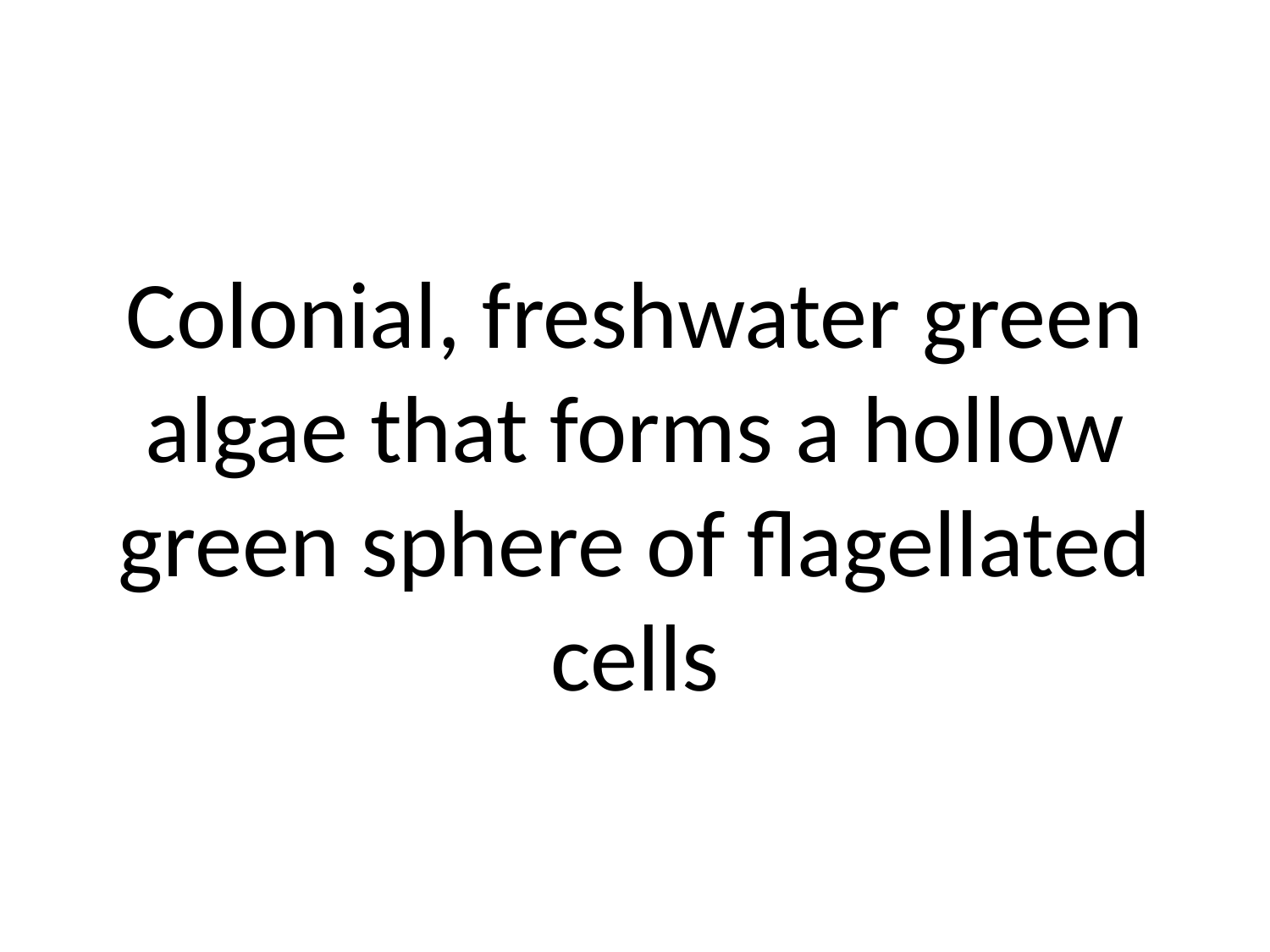

# Colonial, freshwater green algae that forms a hollow green sphere of flagellated cells